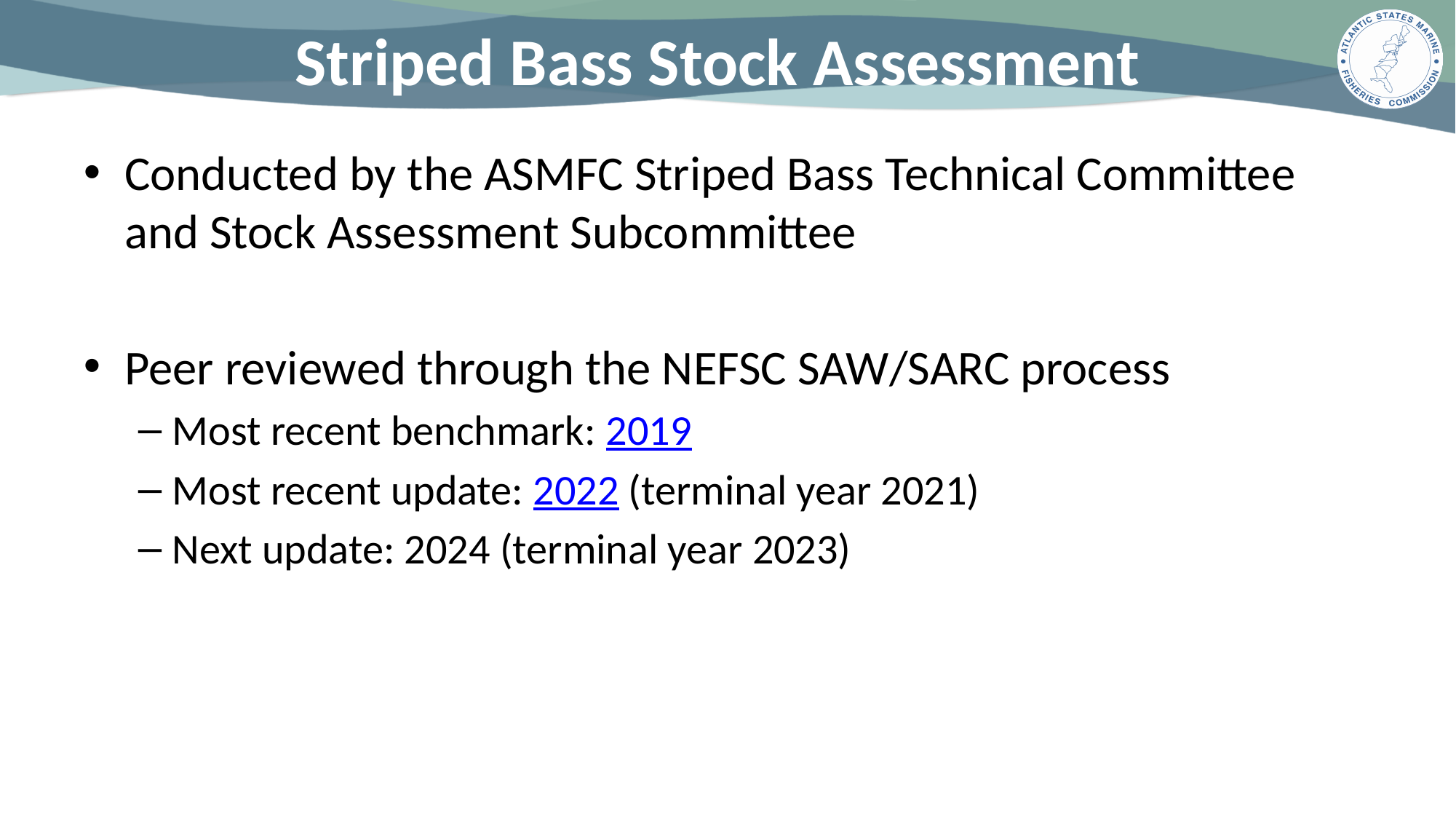

# Striped Bass Stock Assessment
Conducted by the ASMFC Striped Bass Technical Committee and Stock Assessment Subcommittee

Peer reviewed through the NEFSC SAW/SARC process
Most recent benchmark: 2019
Most recent update: 2022 (terminal year 2021)
Next update: 2024 (terminal year 2023)